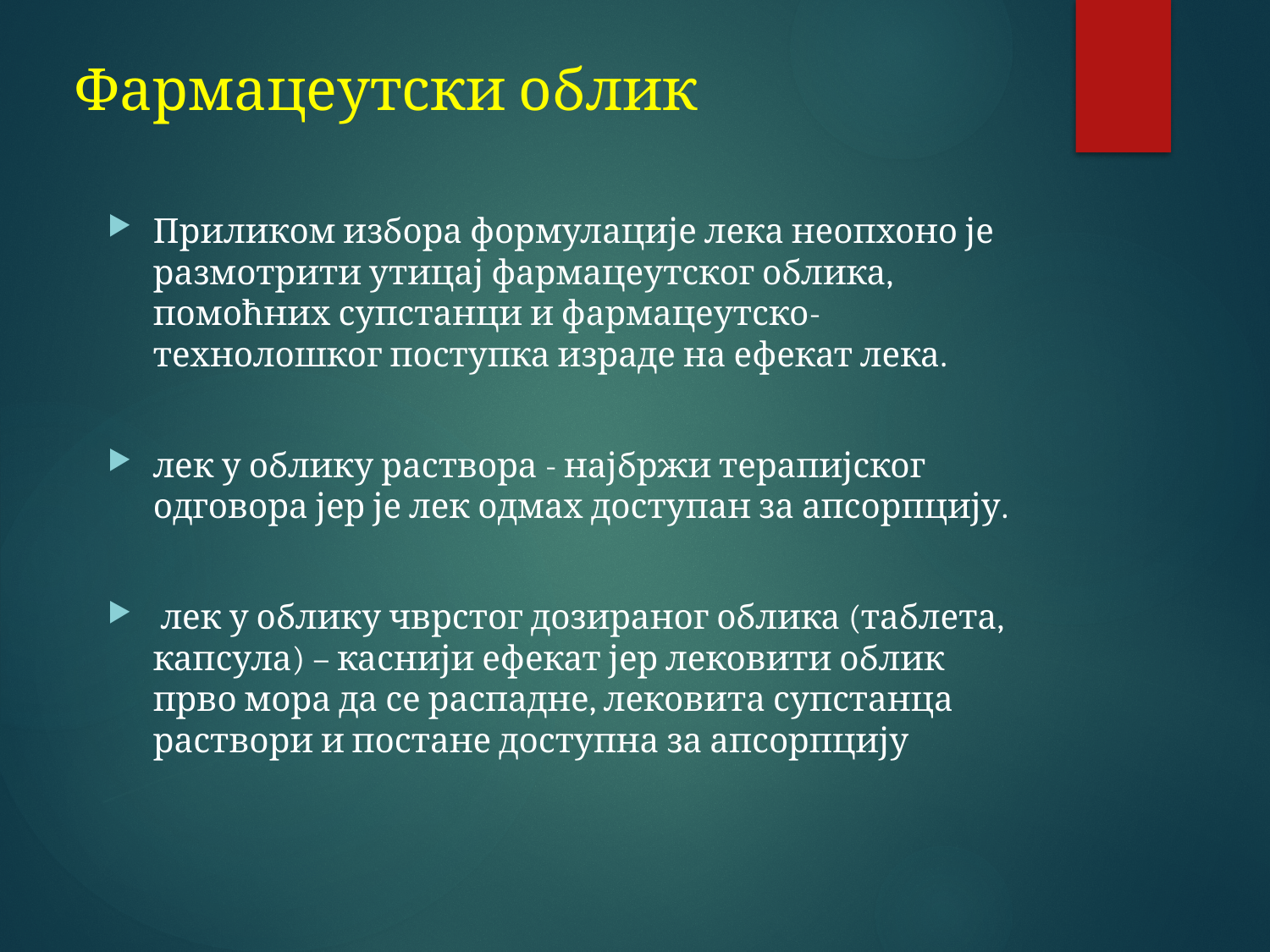

# Фармацеутски облик
Приликом избора формулације лека неопхоно је размотрити утицај фармацеутског облика, помоћних супстанци и фармацеутско-технолошког поступка израде на ефекат лека.

лек у облику раствора - најбржи терапијског одговора јер је лек одмах доступан за апсорпцију.

 лек у облику чврстог дозираног облика (таблета, капсула) – каснији ефекат јер лековити облик прво мора да се распадне, лековита супстанца раствори и постане доступна за апсорпцију